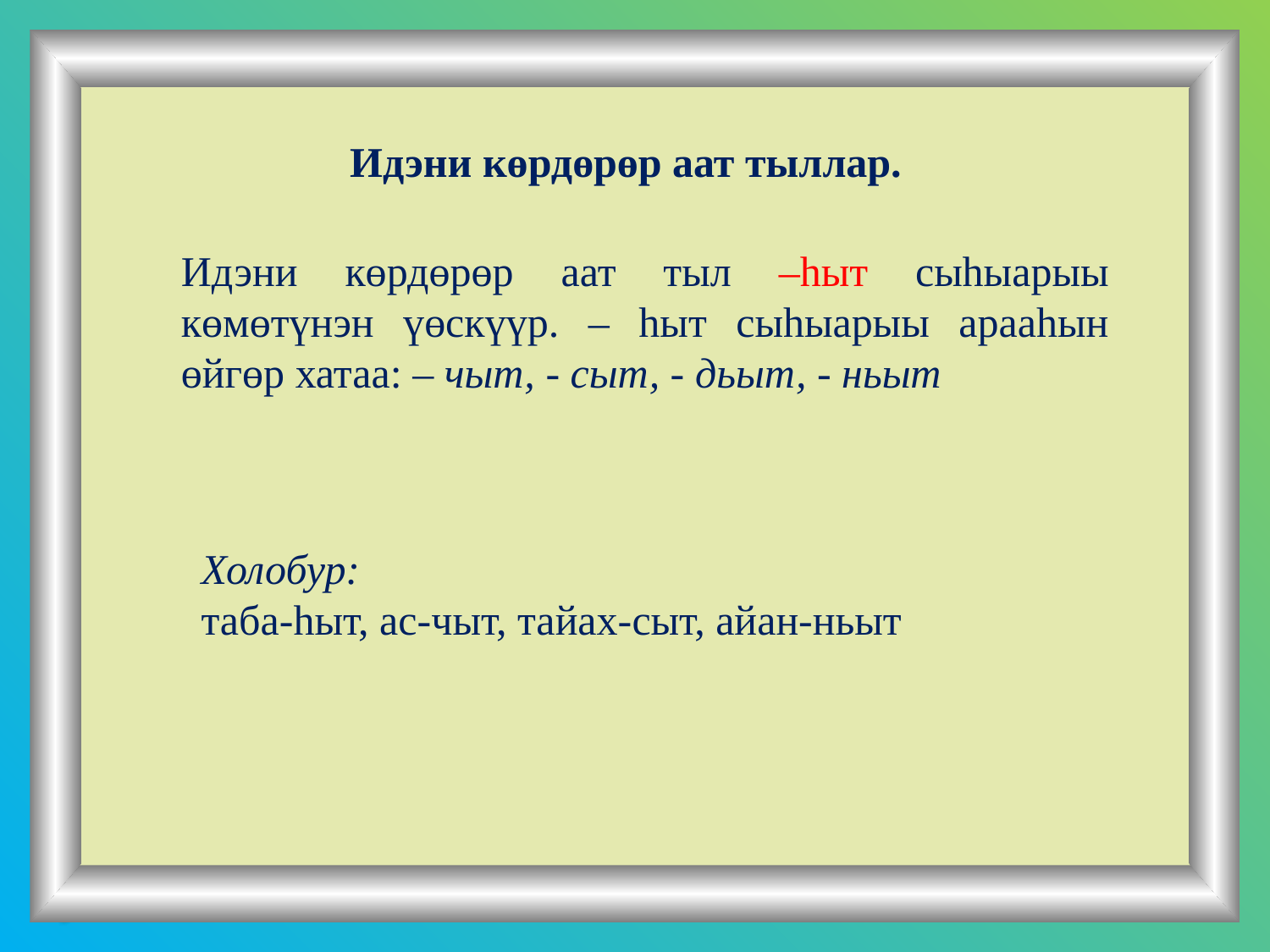

Идэни көрдөрөр аат тыллар.
Идэни көрдөрөр аат тыл –һыт сыһыарыы көмөтүнэн үөскүүр. – һыт сыһыарыы арааһын өйгөр хатаа: – чыт, - сыт, - дьыт, - ньыт
Холобур:
таба-һыт, ас-чыт, тайах-сыт, айан-ньыт